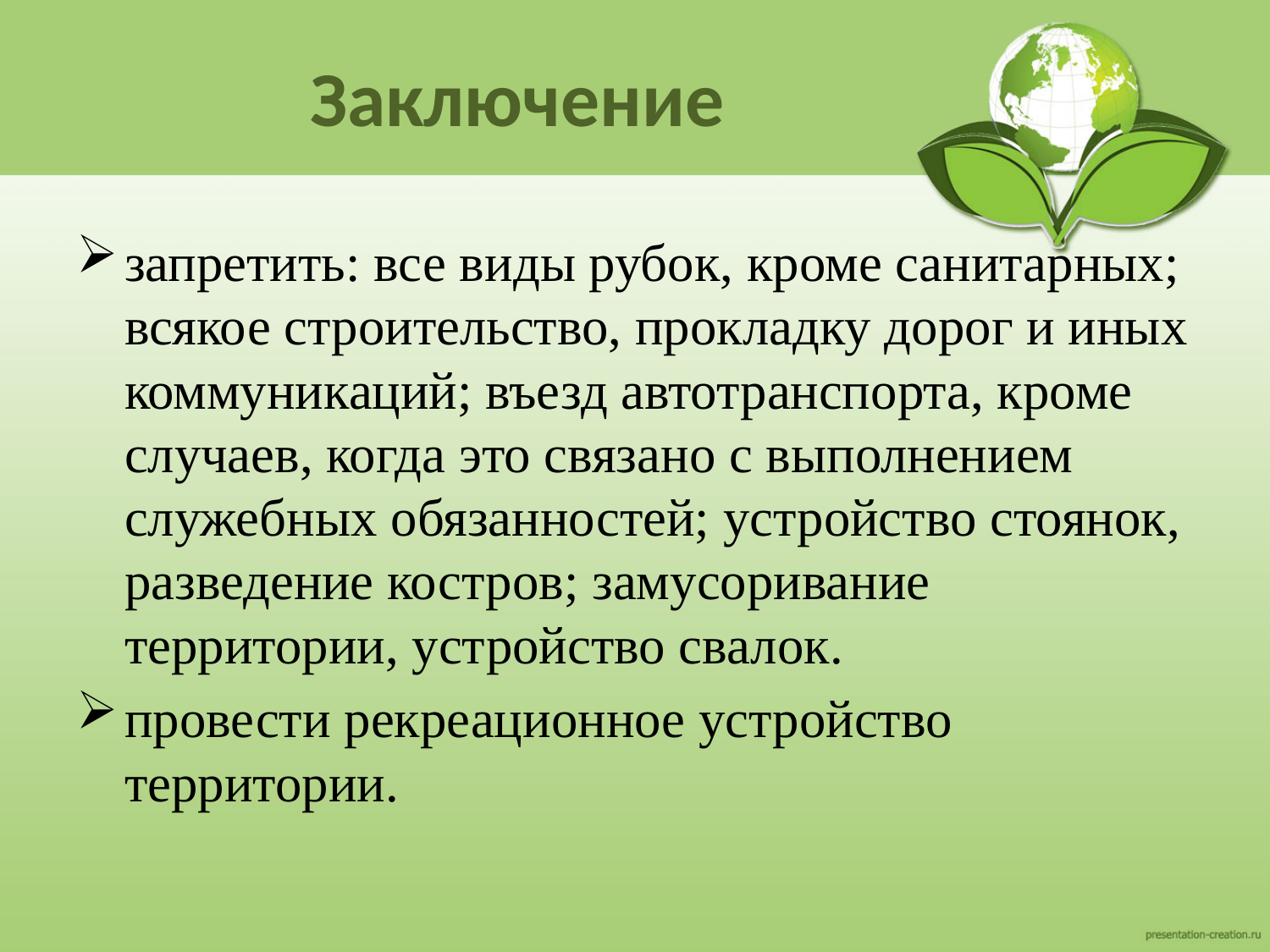

# Заключение
запретить: все виды рубок, кроме санитарных; всякое строительство, прокладку дорог и иных коммуникаций; въезд автотранспорта, кроме случаев, когда это связано с выполнением служебных обязанностей; устройство стоянок, разведение костров; замусоривание территории, устройство свалок.
провести рекреационное устройство территории.